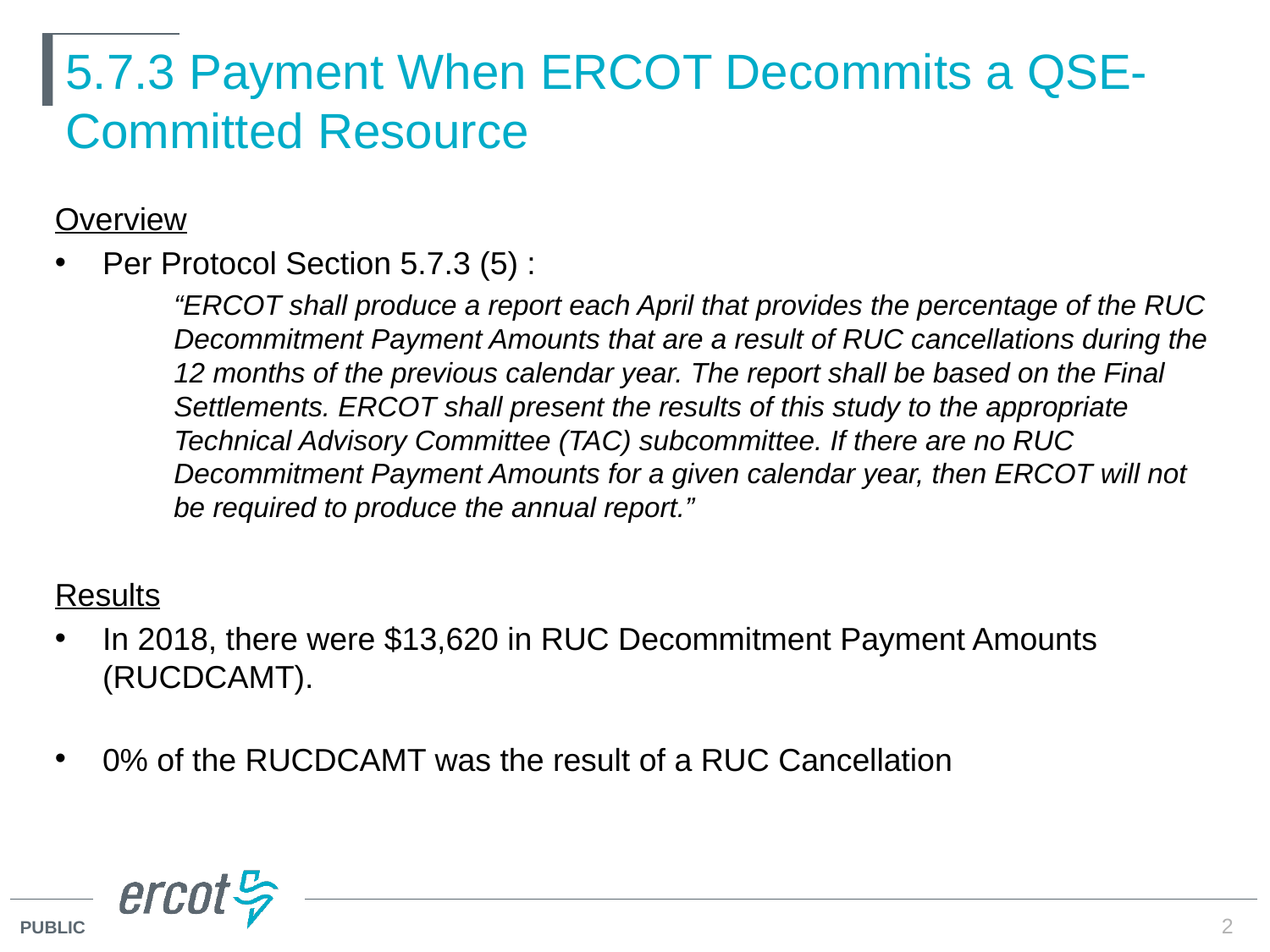

# 5.7.3 Payment When ERCOT Decommits a QSE-Committed Resource
Overview
Per Protocol Section 5.7.3 (5) :
“ERCOT shall produce a report each April that provides the percentage of the RUC Decommitment Payment Amounts that are a result of RUC cancellations during the 12 months of the previous calendar year. The report shall be based on the Final Settlements. ERCOT shall present the results of this study to the appropriate Technical Advisory Committee (TAC) subcommittee. If there are no RUC Decommitment Payment Amounts for a given calendar year, then ERCOT will not be required to produce the annual report.”

Results
In 2018, there were $13,620 in RUC Decommitment Payment Amounts (RUCDCAMT).
0% of the RUCDCAMT was the result of a RUC Cancellation
2